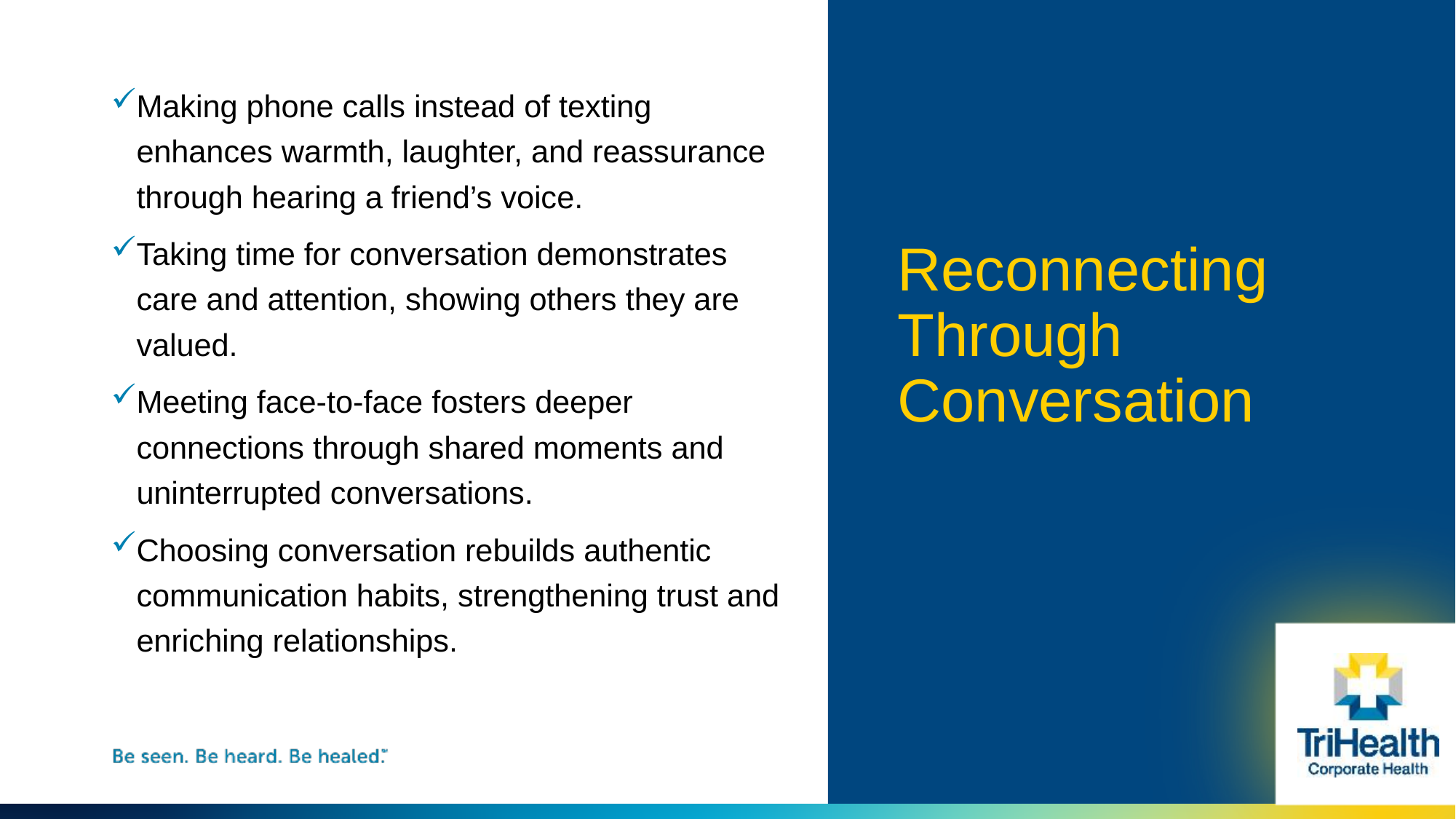

Making phone calls instead of texting enhances warmth, laughter, and reassurance through hearing a friend’s voice.​
Taking time for conversation demonstrates care and attention, showing others they are valued.​
Meeting face-to-face fosters deeper connections through shared moments and uninterrupted conversations.​
Choosing conversation rebuilds authentic communication habits, strengthening trust and enriching relationships.
# Reconnecting Through Conversation